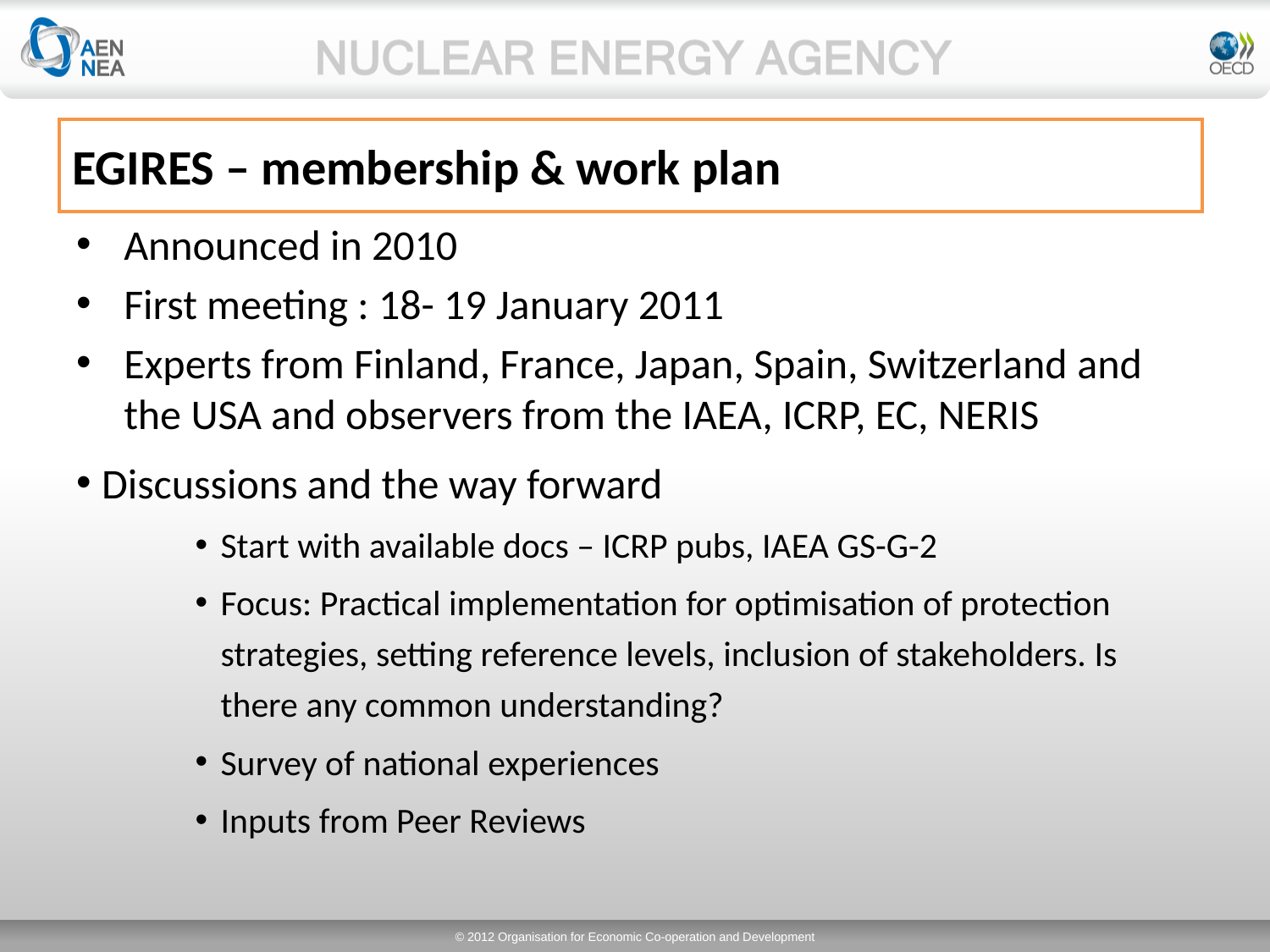

# EGIRES – membership & work plan
Announced in 2010
First meeting : 18- 19 January 2011
Experts from Finland, France, Japan, Spain, Switzerland and the USA and observers from the IAEA, ICRP, EC, NERIS
Discussions and the way forward
Start with available docs – ICRP pubs, IAEA GS-G-2
Focus: Practical implementation for optimisation of protection strategies, setting reference levels, inclusion of stakeholders. Is there any common understanding?
Survey of national experiences
Inputs from Peer Reviews